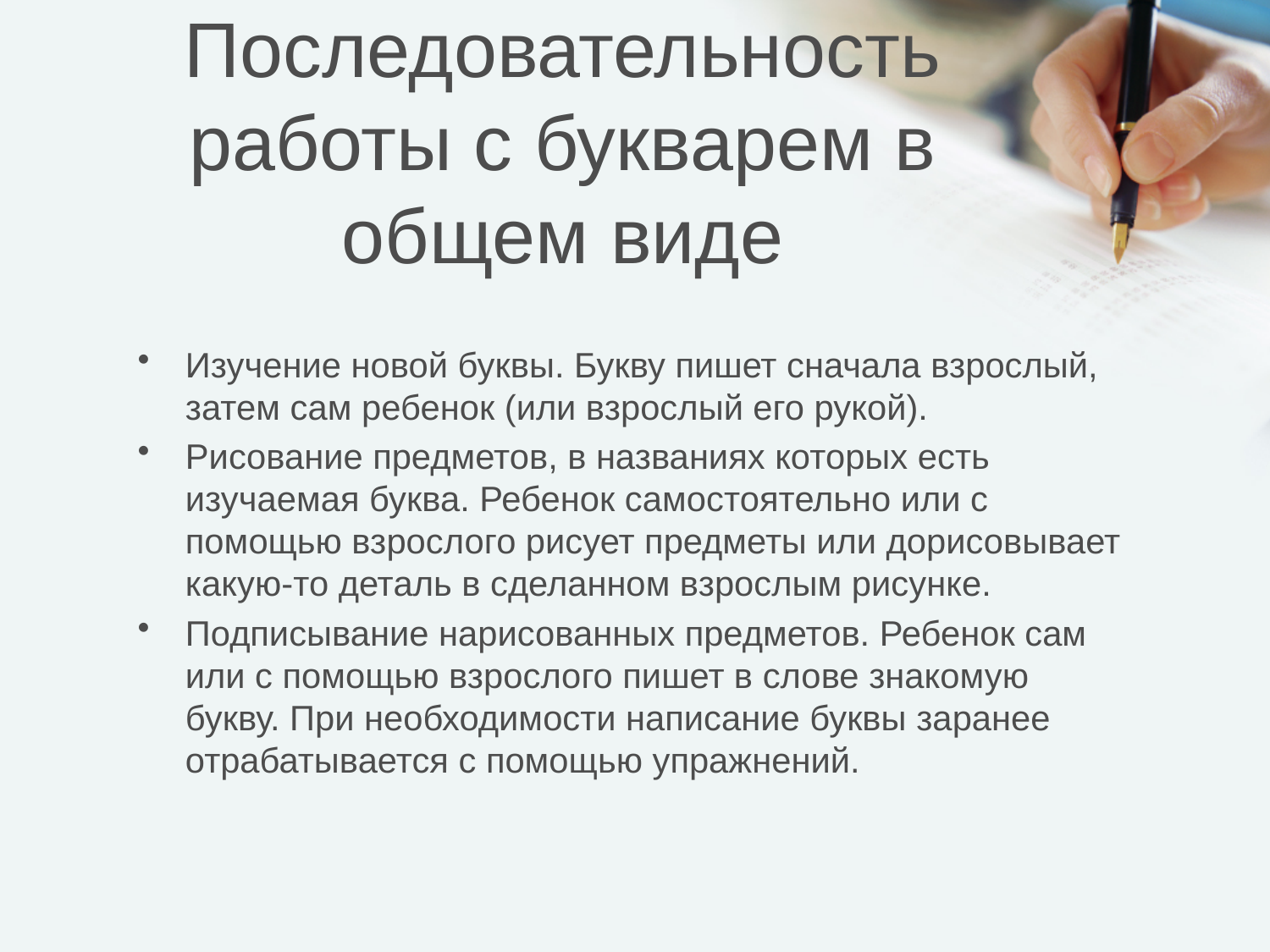

# Последовательность работы с букварем в общем виде
Изучение новой буквы. Букву пишет сначала взрослый, затем сам ребенок (или взрослый его рукой).
Рисование предметов, в названиях которых есть изучаемая буква. Ребенок самостоятельно или с помощью взрослого рисует предметы или дорисовывает какую-то деталь в сделанном взрослым рисунке.
Подписывание нарисованных предметов. Ребенок сам или с помощью взрослого пишет в слове знакомую букву. При необходимости написание буквы заранее отрабатывается с помощью упражнений.